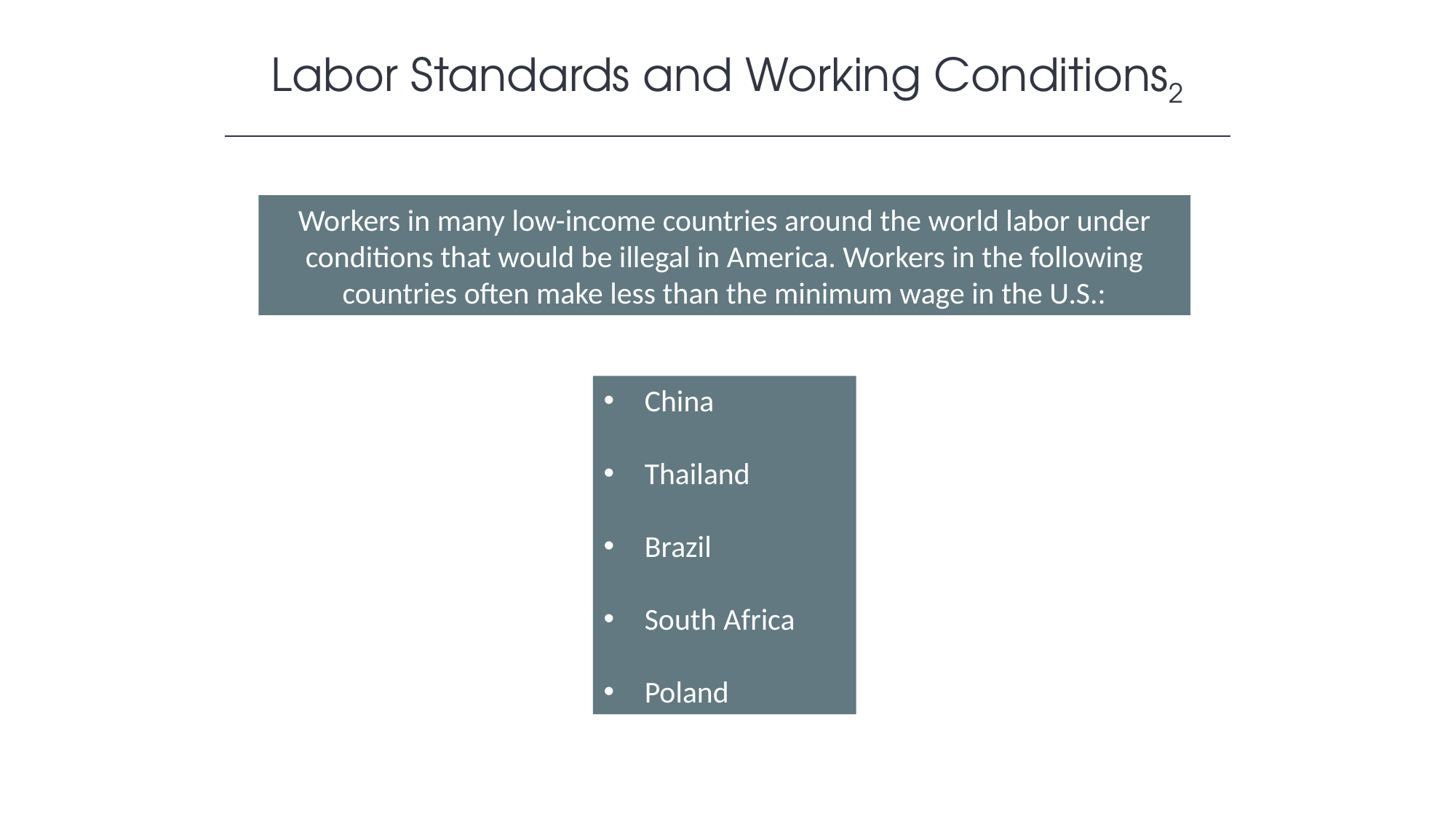

Labor Standards and Working Conditions2
Workers in many low-income countries around the world labor under conditions that would be illegal in America. Workers in the following countries often make less than the minimum wage in the U.S.:
China

Thailand

Brazil

South Africa

Poland